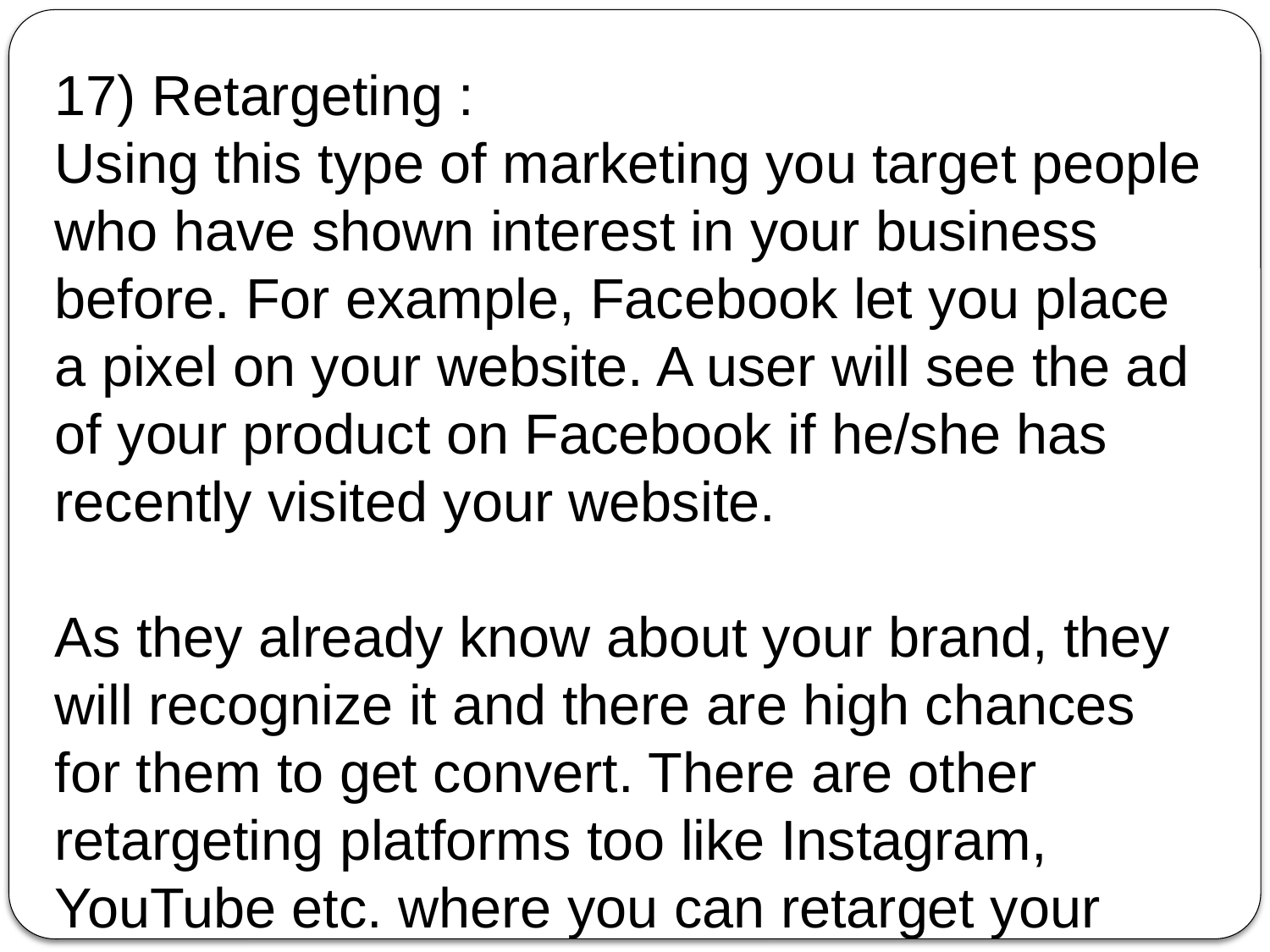

17) Retargeting :
Using this type of marketing you target people who have shown interest in your business before. For example, Facebook let you place a pixel on your website. A user will see the ad of your product on Facebook if he/she has recently visited your website.

As they already know about your brand, they will recognize it and there are high chances for them to get convert. There are other retargeting platforms too like Instagram, YouTube etc. where you can retarget your prospects.